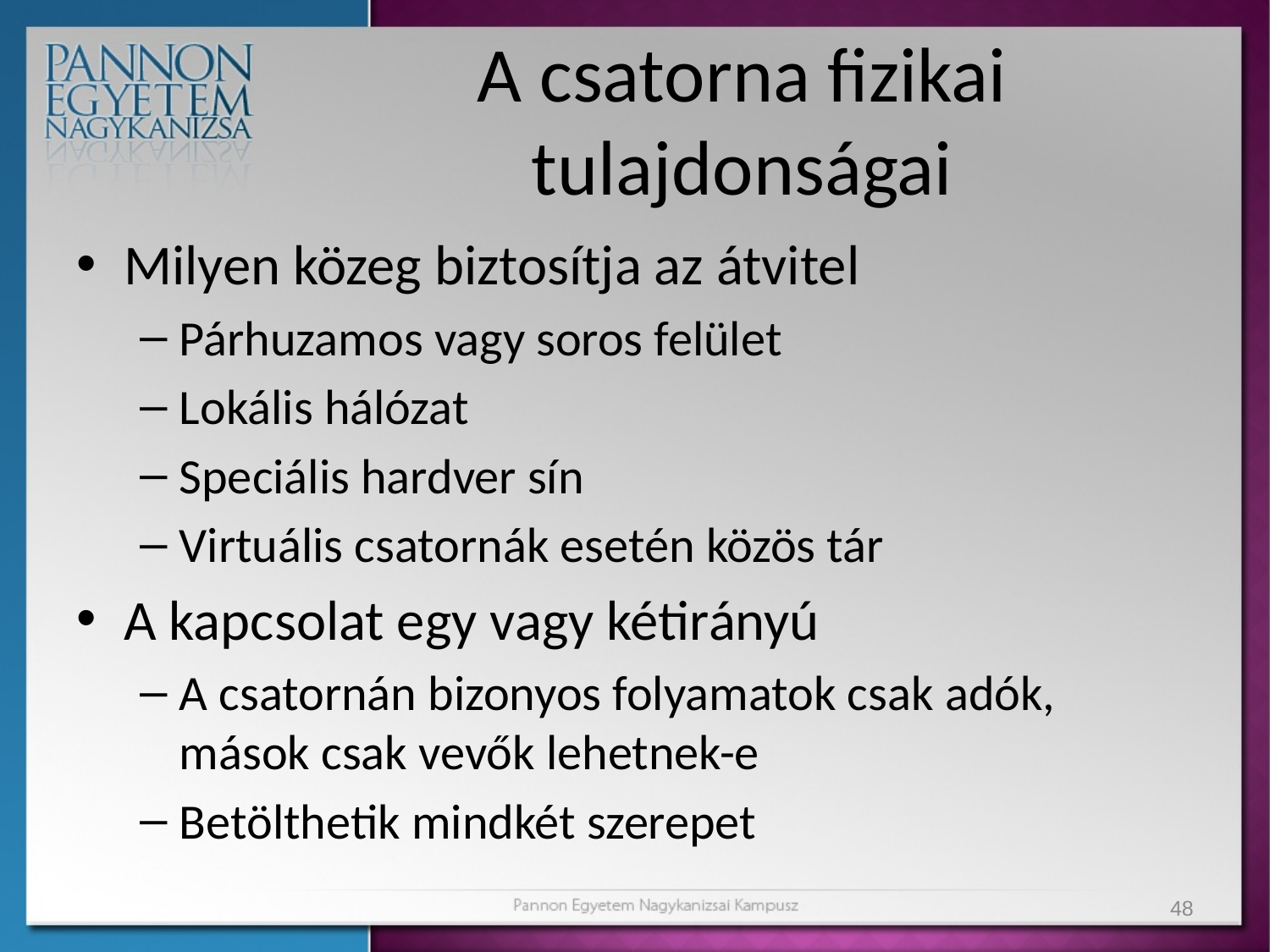

# A csatorna fizikai tulajdonságai
Milyen közeg biztosítja az átvitel
Párhuzamos vagy soros felület
Lokális hálózat
Speciális hardver sín
Virtuális csatornák esetén közös tár
A kapcsolat egy vagy kétirányú
A csatornán bizonyos folyamatok csak adók, mások csak vevők lehetnek-e
Betölthetik mindkét szerepet
48